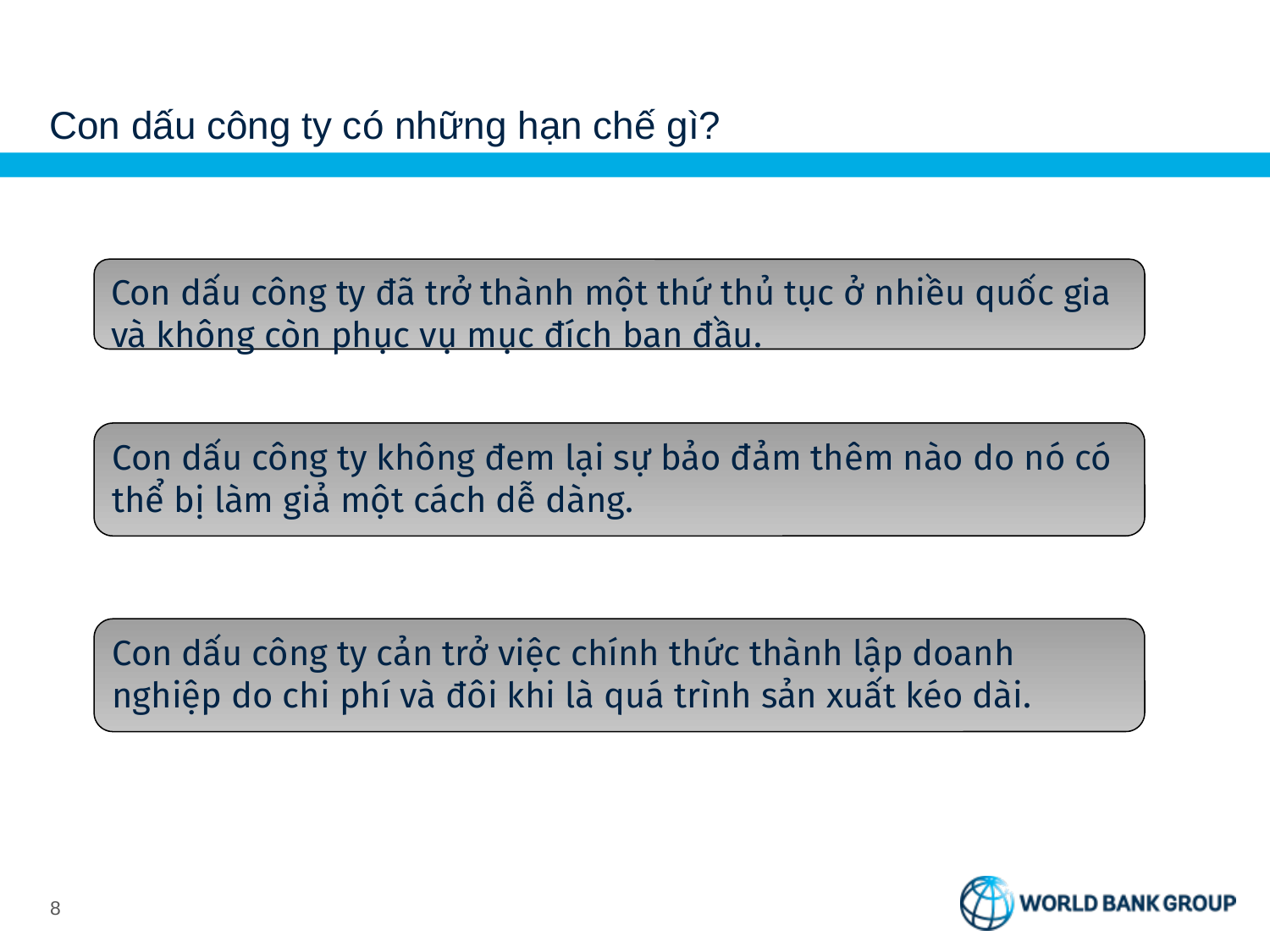

# Con dấu công ty có những hạn chế gì?
Con dấu công ty đã trở thành một thứ thủ tục ở nhiều quốc gia và không còn phục vụ mục đích ban đầu.
Con dấu công ty không đem lại sự bảo đảm thêm nào do nó có thể bị làm giả một cách dễ dàng.
Con dấu công ty cản trở việc chính thức thành lập doanh nghiệp do chi phí và đôi khi là quá trình sản xuất kéo dài.
8